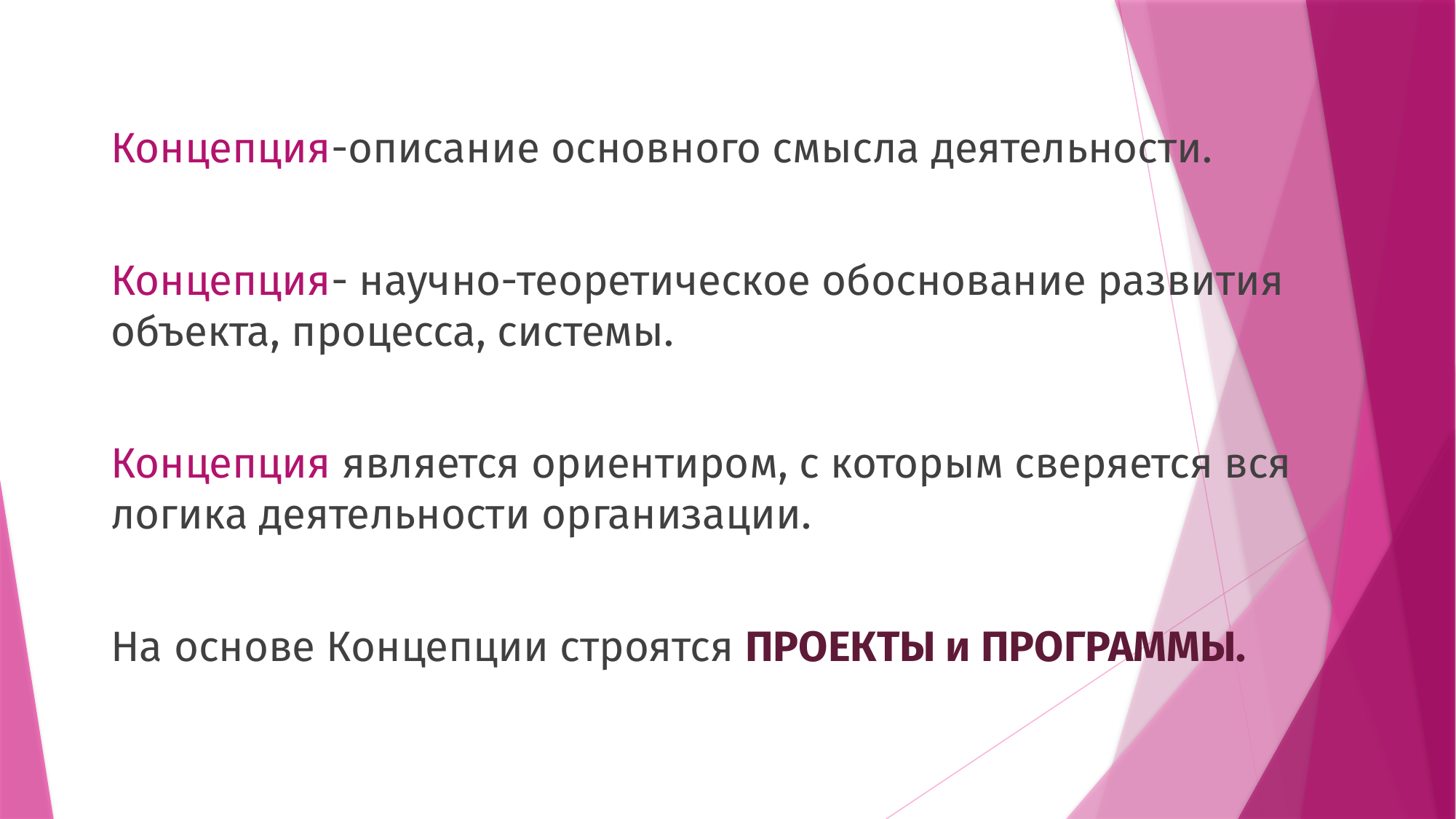

#
Концепция-описание основного смысла деятельности.

Концепция- научно-теоретическое обоснование развития объекта, процесса, системы.

Концепция является ориентиром, с которым сверяется вся логика деятельности организации.

На основе Концепции строятся ПРОЕКТЫ и ПРОГРАММЫ.